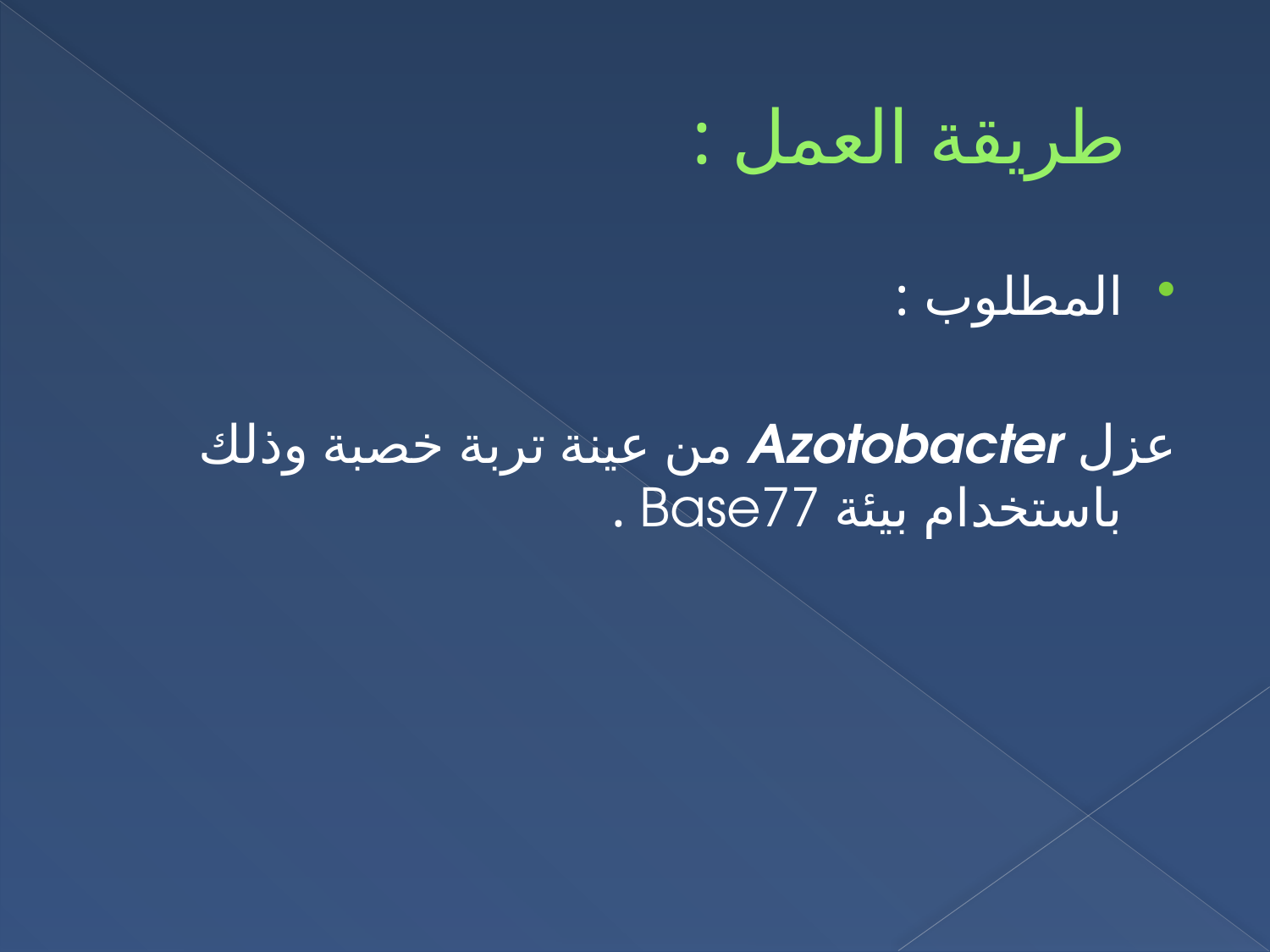

# طريقة العمل :
المطلوب :

عزل Azotobacter من عينة تربة خصبة وذلك باستخدام بيئة Base77 .